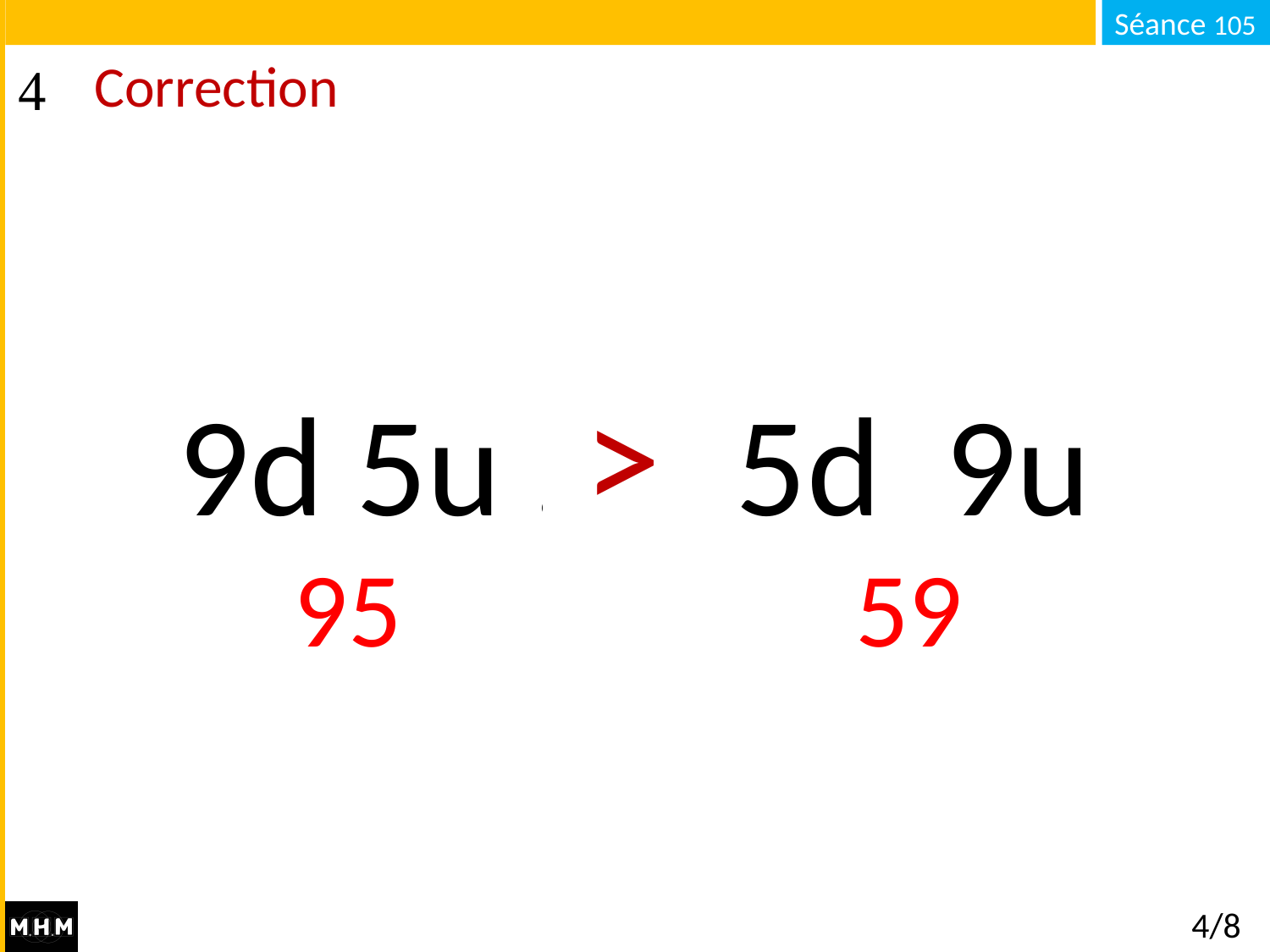

# Correction
>
9d 5u . . . 5d  9u
95                   59
4/8